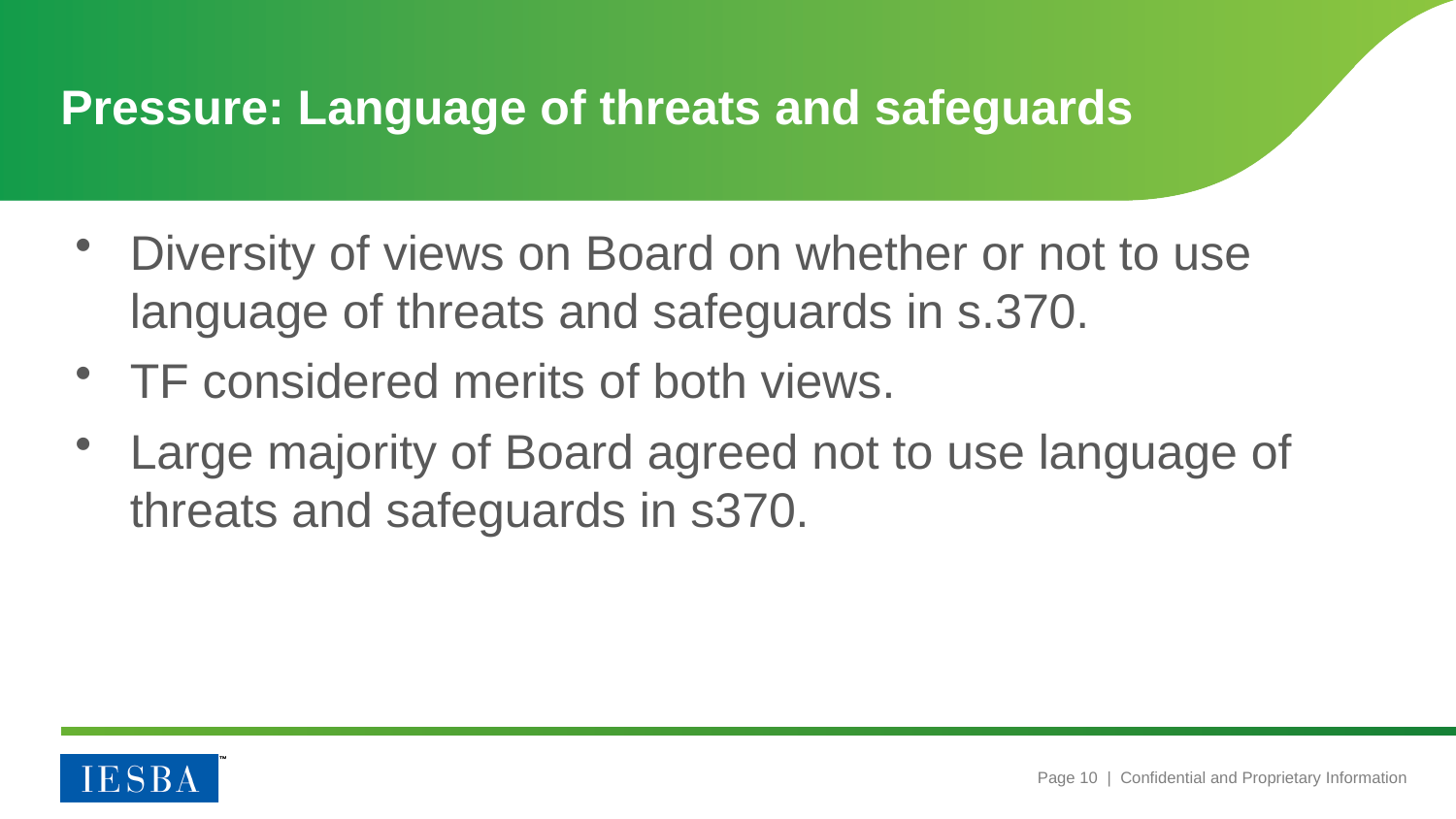

# Pressure: Language of threats and safeguards
Diversity of views on Board on whether or not to use language of threats and safeguards in s.370.
TF considered merits of both views.
Large majority of Board agreed not to use language of threats and safeguards in s370.